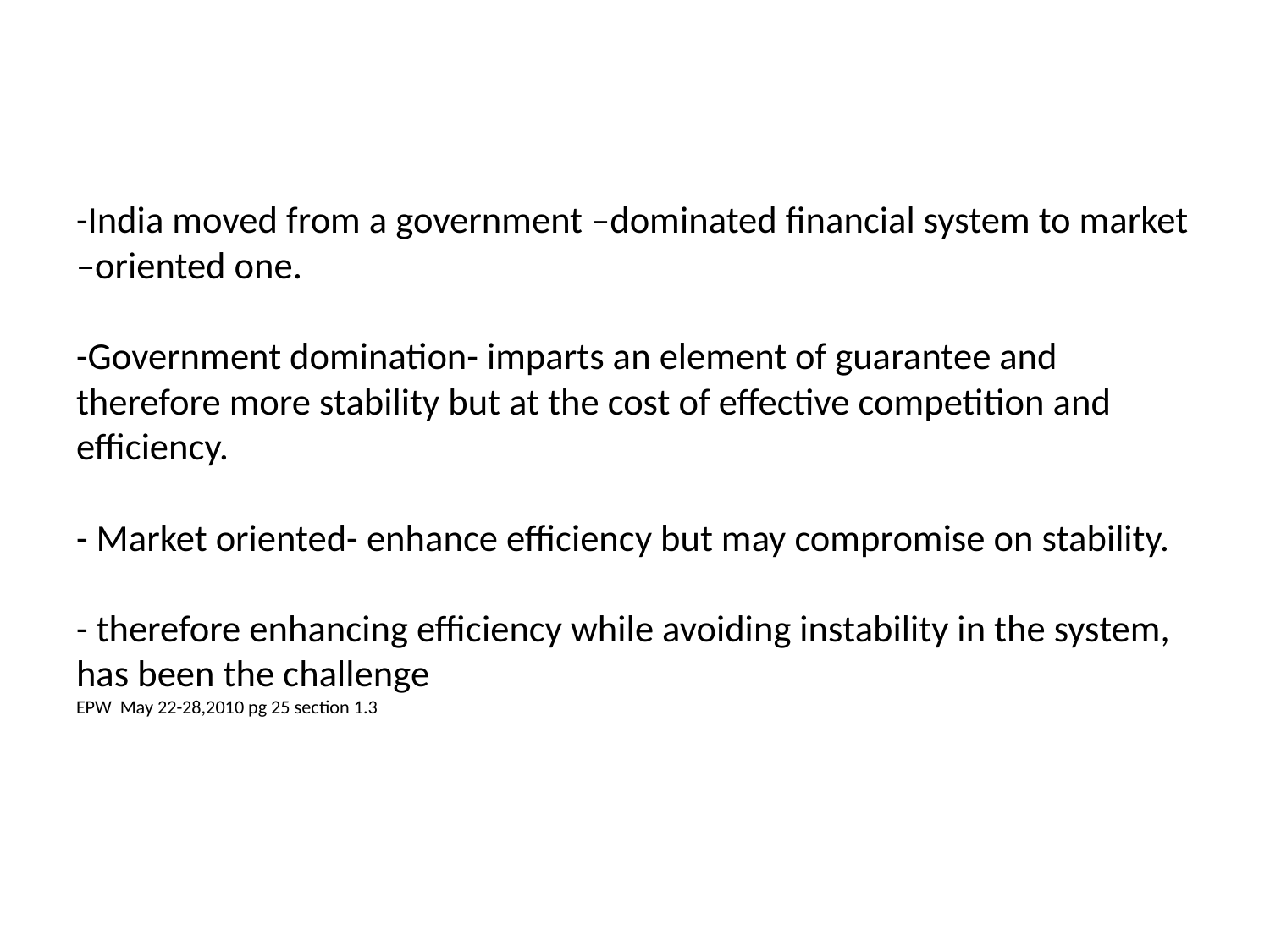

# -India moved from a government –dominated financial system to market –oriented one. -Government domination- imparts an element of guarantee and therefore more stability but at the cost of effective competition and efficiency. - Market oriented- enhance efficiency but may compromise on stability. - therefore enhancing efficiency while avoiding instability in the system, has been the challenge EPW  May 22-28,2010 pg 25 section 1.3